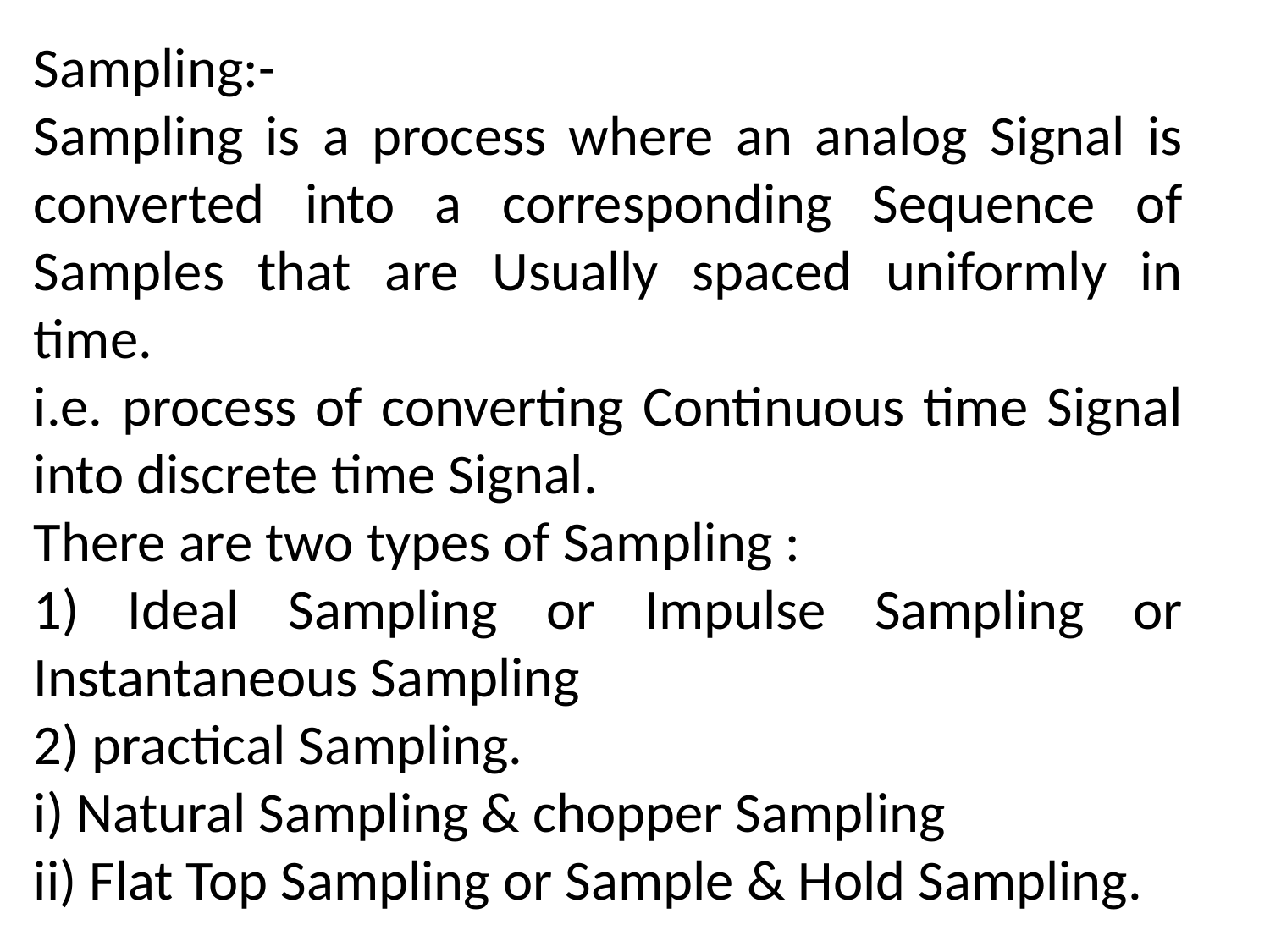

Sampling:-
Sampling is a process where an analog Signal is converted into a corresponding Sequence of Samples that are Usually spaced uniformly in time.
i.e. process of converting Continuous time Signal into discrete time Signal.
There are two types of Sampling :
1) Ideal Sampling or Impulse Sampling or Instantaneous Sampling
2) practical Sampling.
i) Natural Sampling & chopper Sampling
ii) Flat Top Sampling or Sample & Hold Sampling.